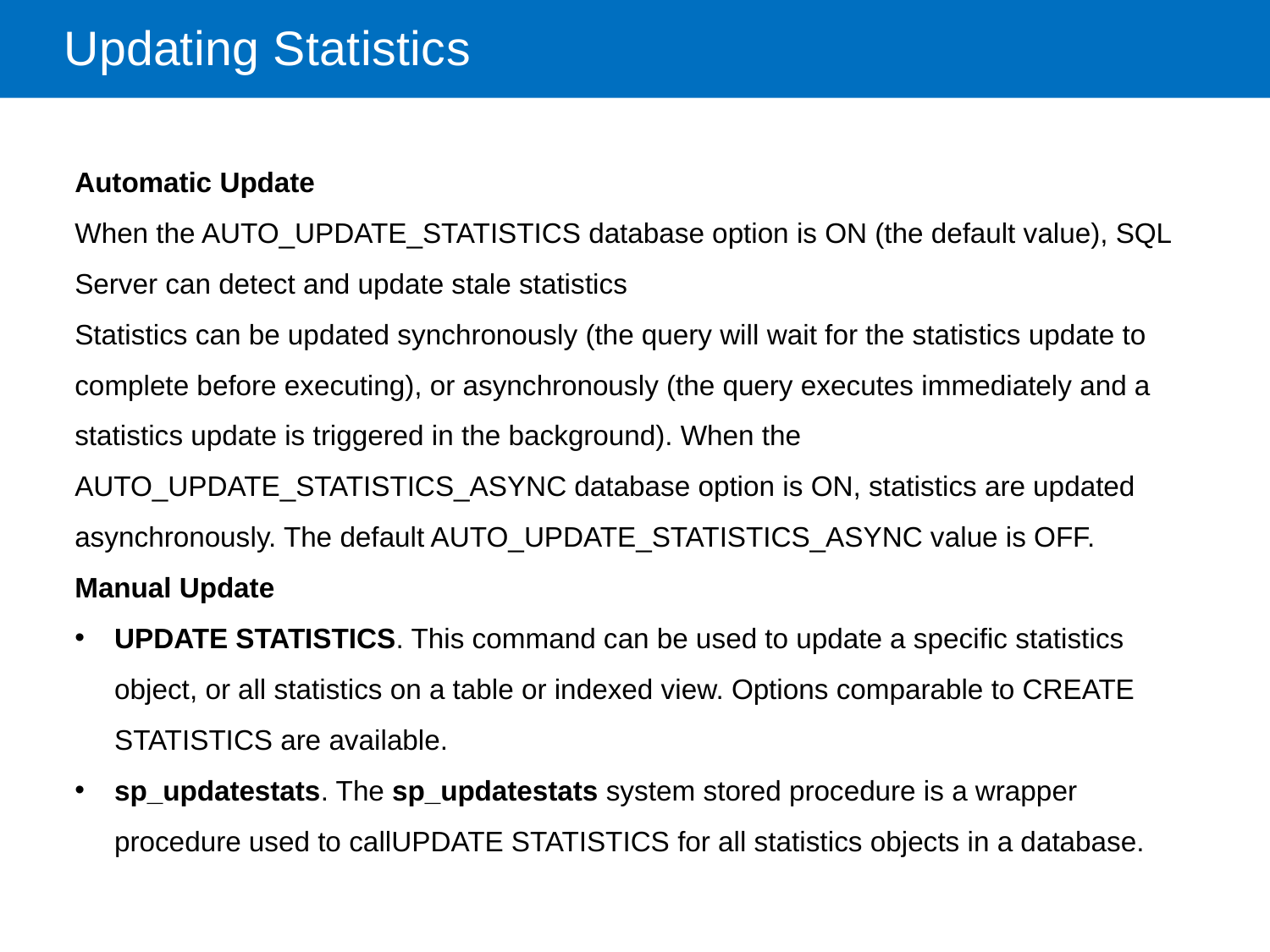

# Updating Statistics
Automatic Update
When the AUTO_UPDATE_STATISTICS database option is ON (the default value), SQL Server can detect and update stale statistics
Statistics can be updated synchronously (the query will wait for the statistics update to complete before executing), or asynchronously (the query executes immediately and a statistics update is triggered in the background). When the AUTO_UPDATE_STATISTICS_ASYNC database option is ON, statistics are updated asynchronously. The default AUTO_UPDATE_STATISTICS_ASYNC value is OFF.
Manual Update
UPDATE STATISTICS. This command can be used to update a specific statistics object, or all statistics on a table or indexed view. Options comparable to CREATE STATISTICS are available.
sp_updatestats. The sp_updatestats system stored procedure is a wrapper procedure used to callUPDATE STATISTICS for all statistics objects in a database.